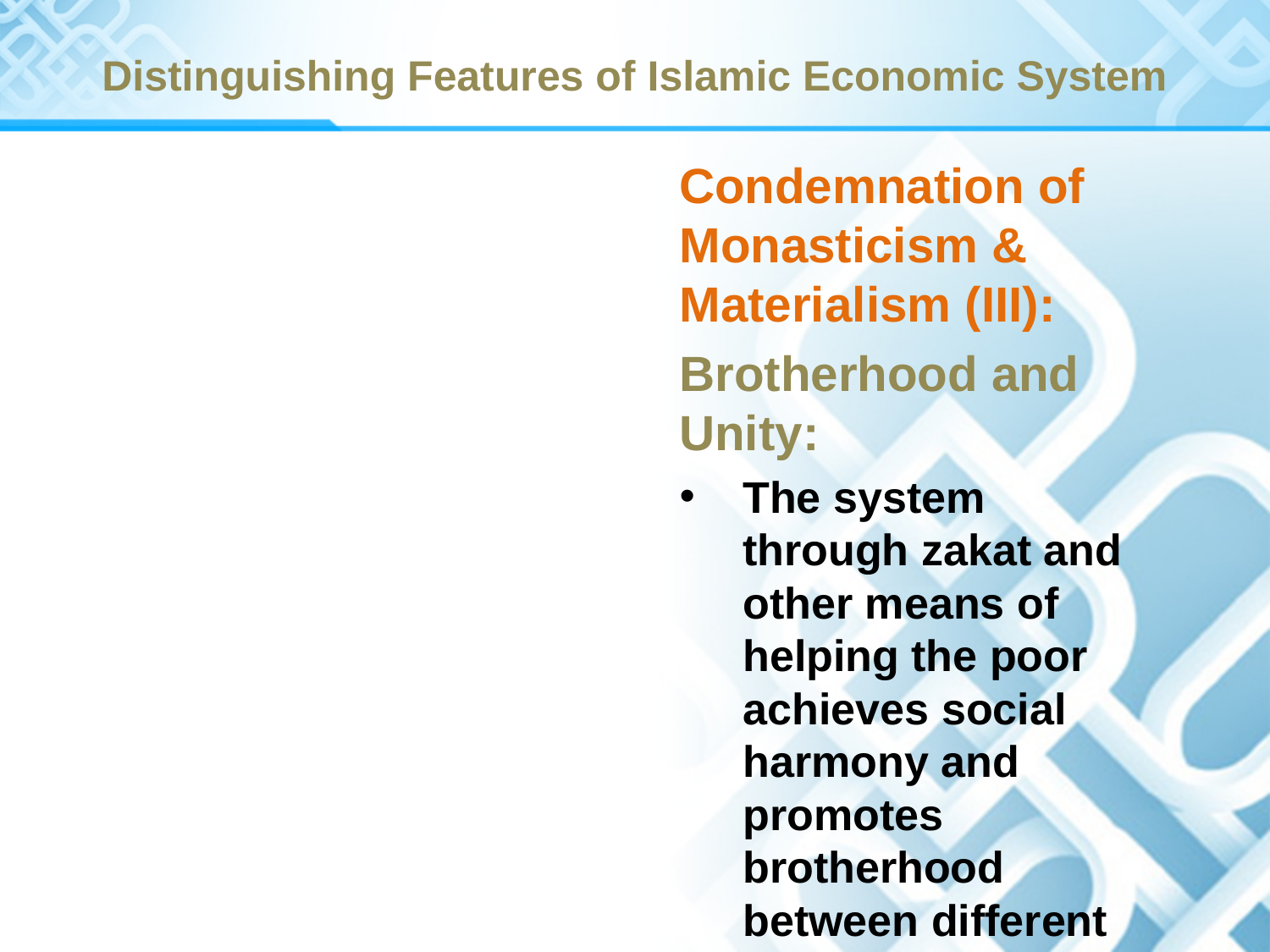

Distinguishing Features of Islamic Economic System
Condemnation of Monasticism & Materialism (III):
Brotherhood and Unity:
The system through zakat and other means of helping the poor achieves social harmony and promotes brotherhood between different sections of society